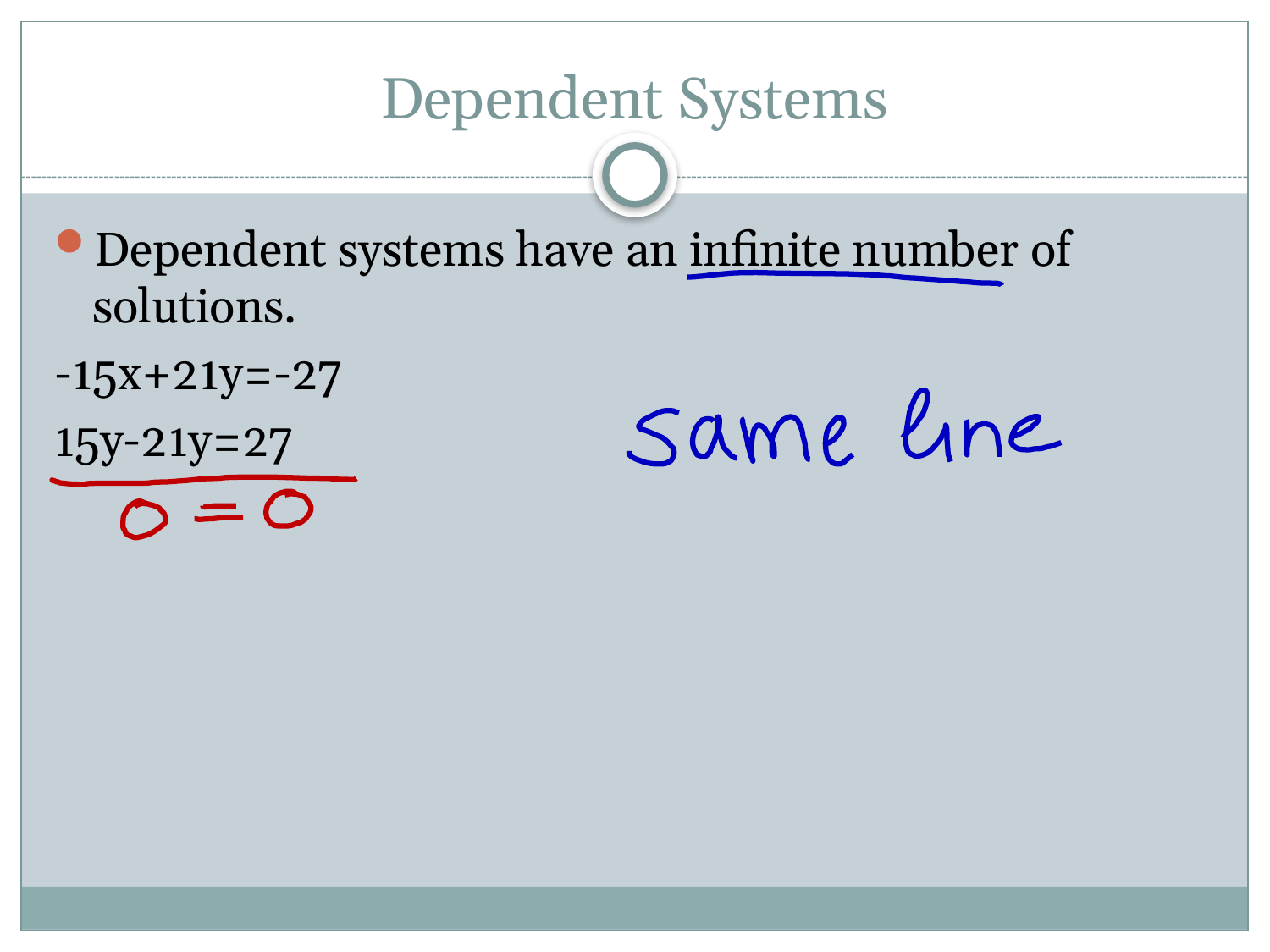

# Dependent Systems
Dependent systems have an infinite number of solutions.
-15x+21y=-27
15y-21y=27